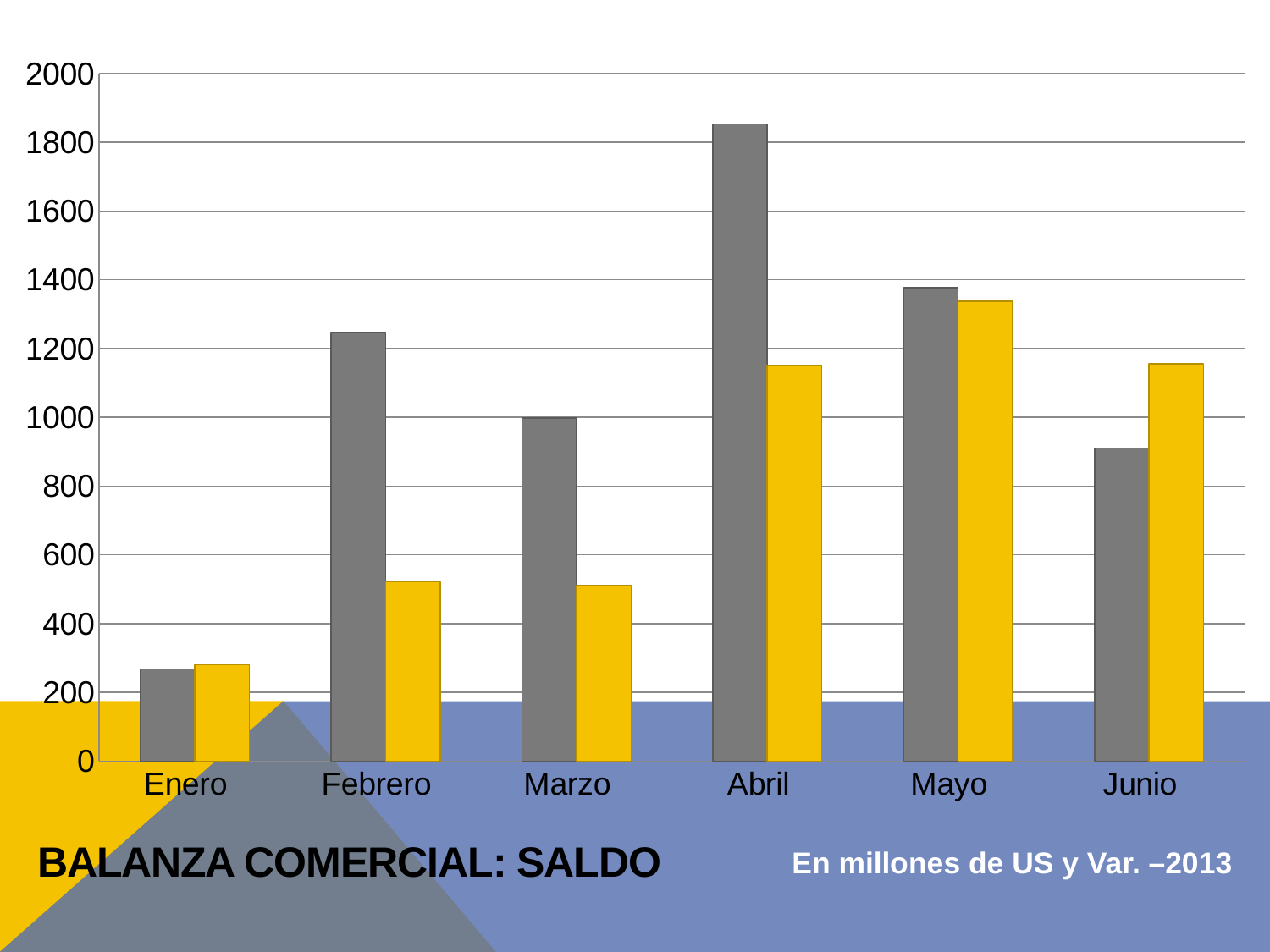

### Chart

| Category | 2012 | 2013 |
|---|---|---|
| Enero   | 268.0 | 280.0 |
| Febrero   | 1246.0 | 521.0 |
| Marzo   | 998.0 | 510.0 |
| Abril   | 1853.0 | 1152.0 |
| Mayo   | 1377.0 | 1338.0 |
| Junio   | 910.0 | 1155.0 |
# Balanza Comercial: Saldo
En millones de US y Var. –2013